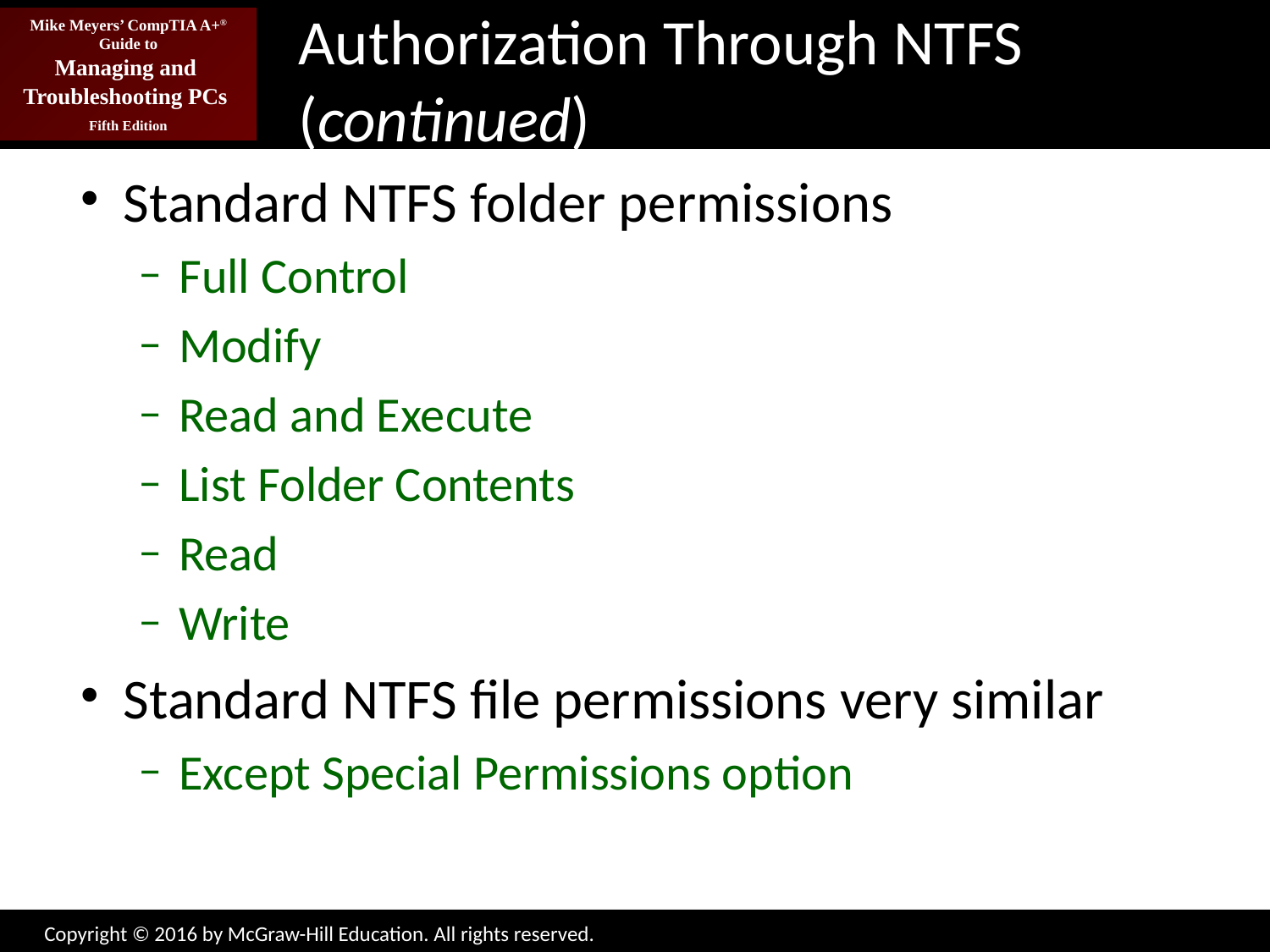

# Authorization Through NTFS (continued)
Standard NTFS folder permissions
Full Control
Modify
Read and Execute
List Folder Contents
Read
Write
Standard NTFS file permissions very similar
Except Special Permissions option